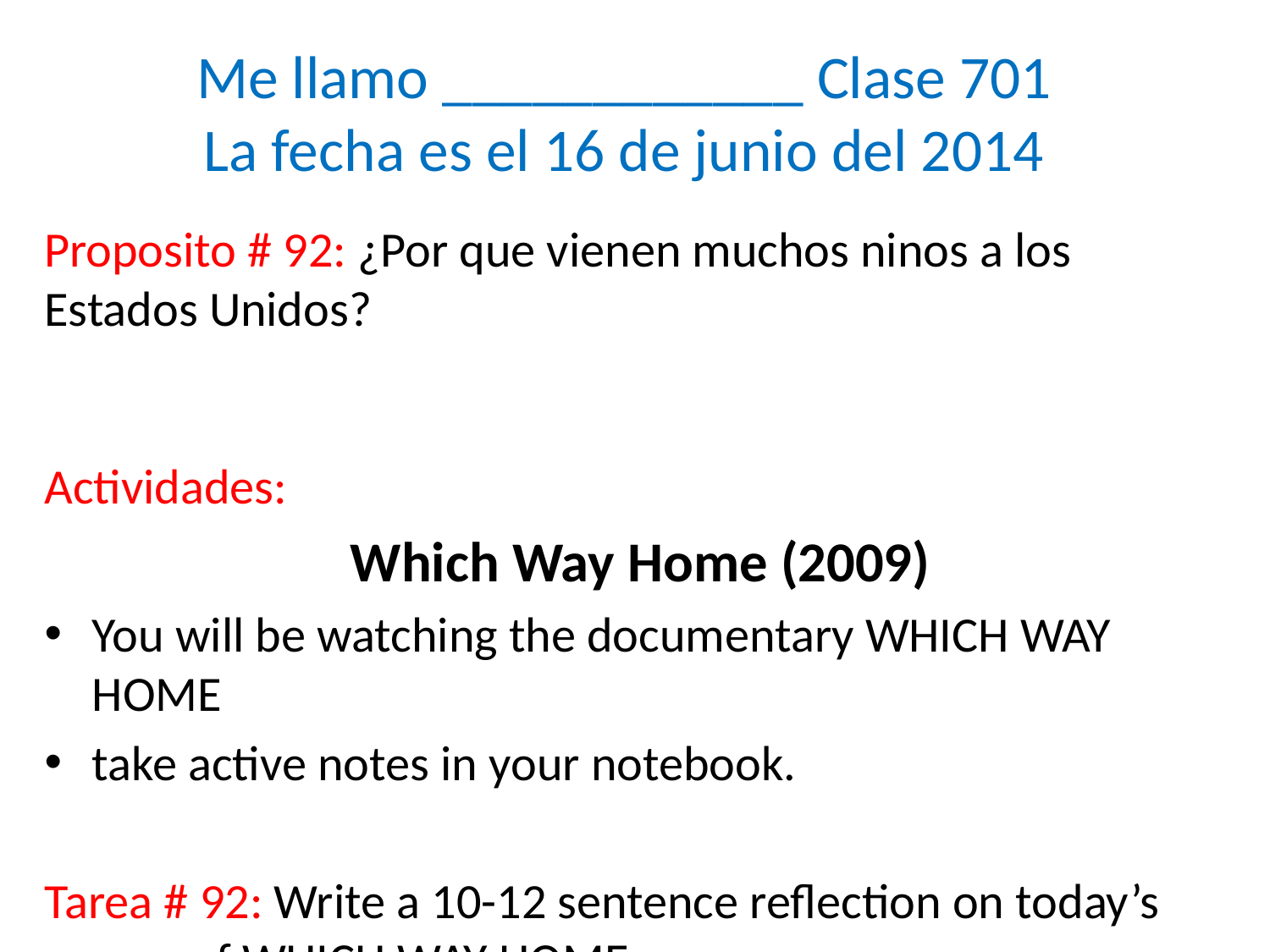

# Me llamo ____________ Clase 701 La fecha es el 16 de junio del 2014
Proposito # 92: ¿Por que vienen muchos ninos a los Estados Unidos?                                                                                                                                                                                                                                                                                                    Actividades:
Which Way Home (2009)
You will be watching the documentary WHICH WAY HOME
take active notes in your notebook.

Tarea # 92: Write a 10-12 sentence reflection on today’s scenes of WHICH WAY HOME